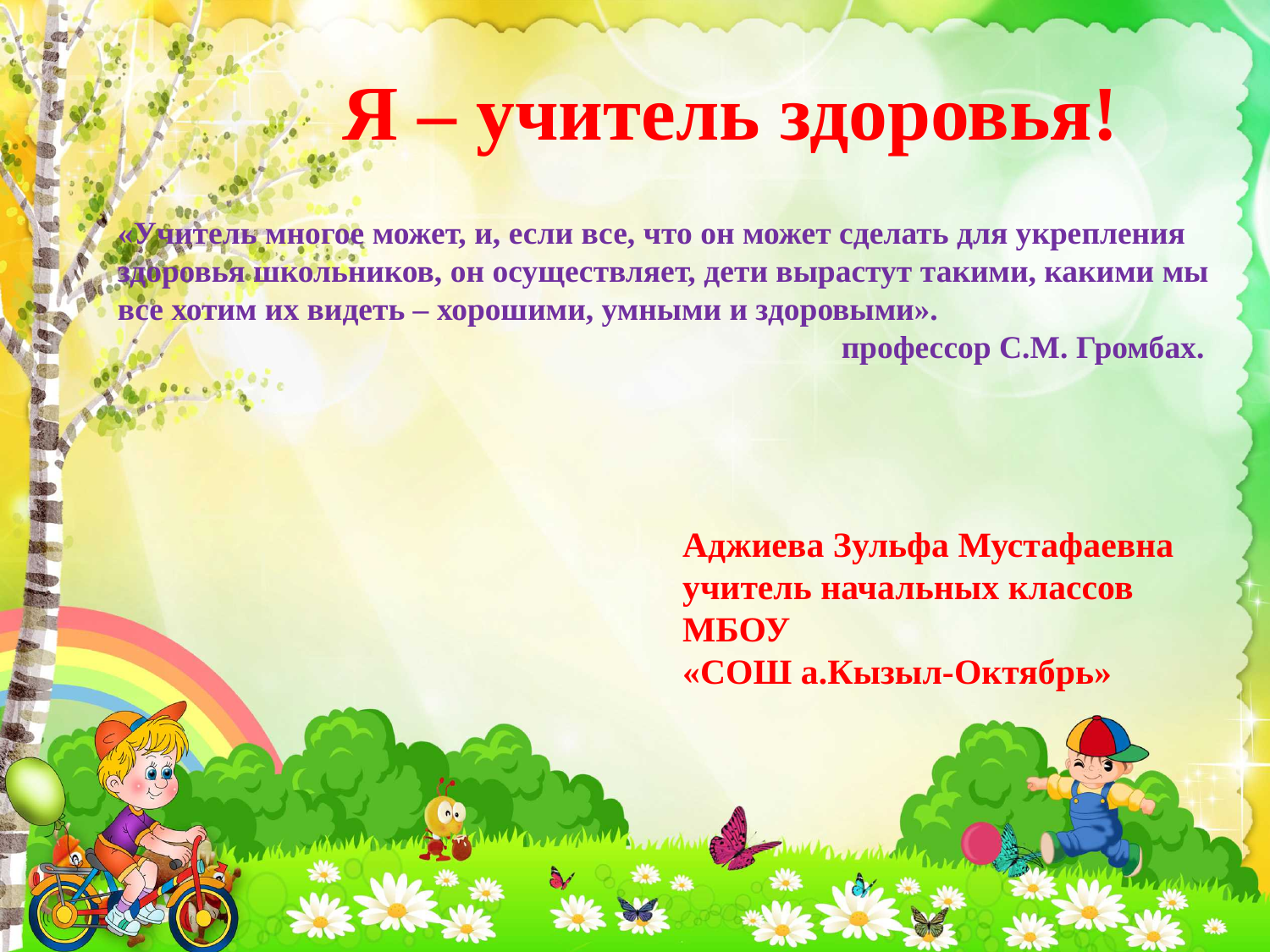

Я – учитель здоровья!
«Учитель многое может, и, если все, что он может сделать для укрепления здоровья школьников, он осуществляет, дети вырастут такими, какими мы все хотим их видеть – хорошими, умными и здоровыми».
профессор С.М. Громбах.
Аджиева Зульфа Мустафаевна
учитель начальных классов 	МБОУ
«СОШ а.Кызыл-Октябрь»